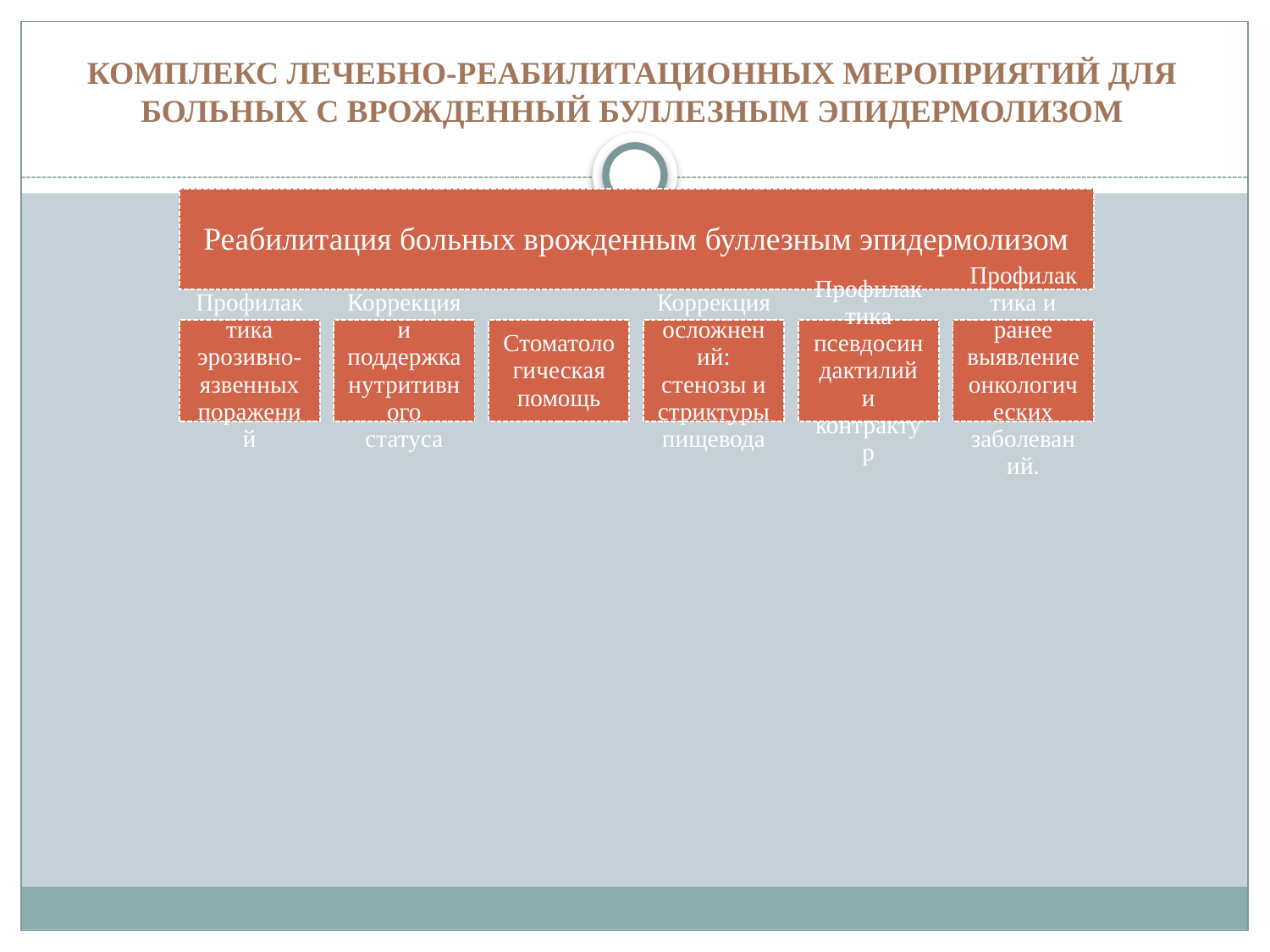

# Комплекс лечебно-реабилитационных мероприятий для больных с врожденный буллезным эпидермолизом
Реабилитация больных врожденным буллезным эпидермолизом
Профилактика эрозивно-язвенных поражений
Коррекция и поддержка нутритивного статуса
Стоматологическая помощь
Коррекция осложнений: стенозы и стриктуры пищевода
Профилактика псевдосиндактилий и контрактур
Профилактика и ранее выявление онкологических заболеваний.